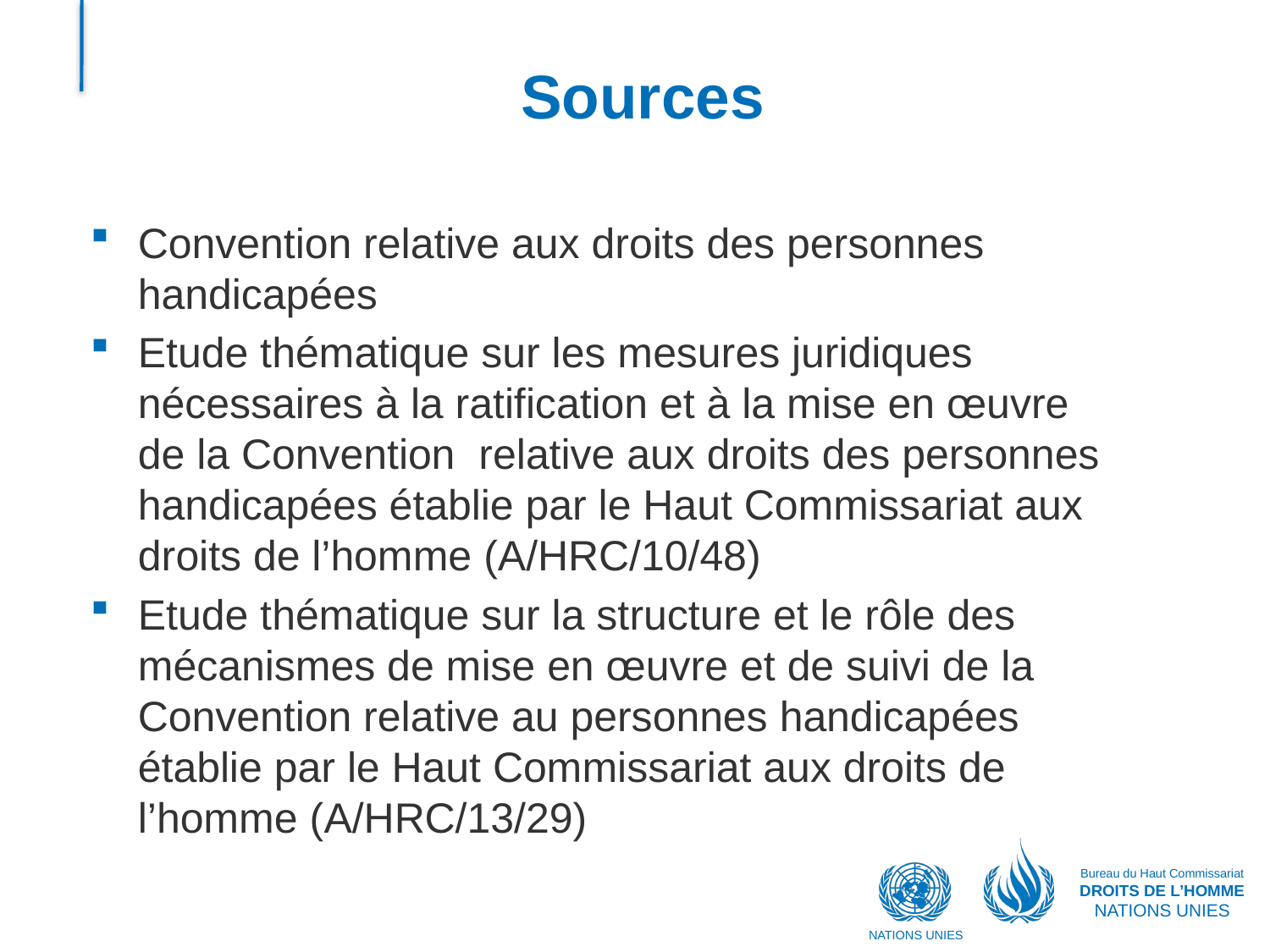

# Sources
Convention relative aux droits des personnes handicapées
Etude thématique sur les mesures juridiques nécessaires à la ratification et à la mise en œuvre de la Convention  relative aux droits des personnes handicapées établie par le Haut Commissariat aux droits de l’homme (A/HRC/10/48)
Etude thématique sur la structure et le rôle des mécanismes de mise en œuvre et de suivi de la Convention relative au personnes handicapées établie par le Haut Commissariat aux droits de l’homme (A/HRC/13/29)

Bureau du Haut Commissariat
DROITS DE L’HOMME
NATIONS UNIES
NATIONS UNIES